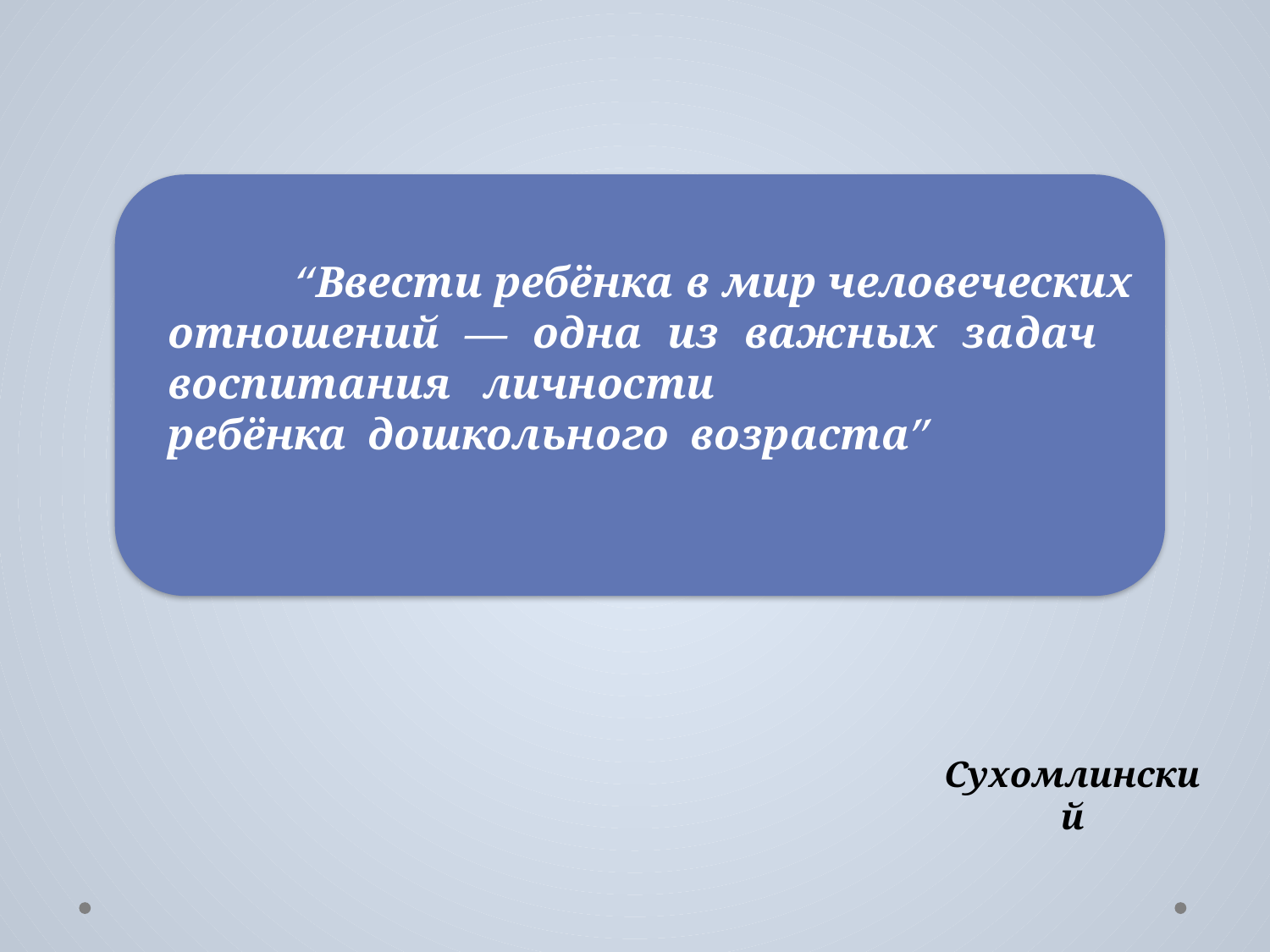

“Ввести ребёнка в мир человеческих отношений — одна из важных задач   воспитания   личности
ребёнка  дошкольного  возраста”

Сухомлинский